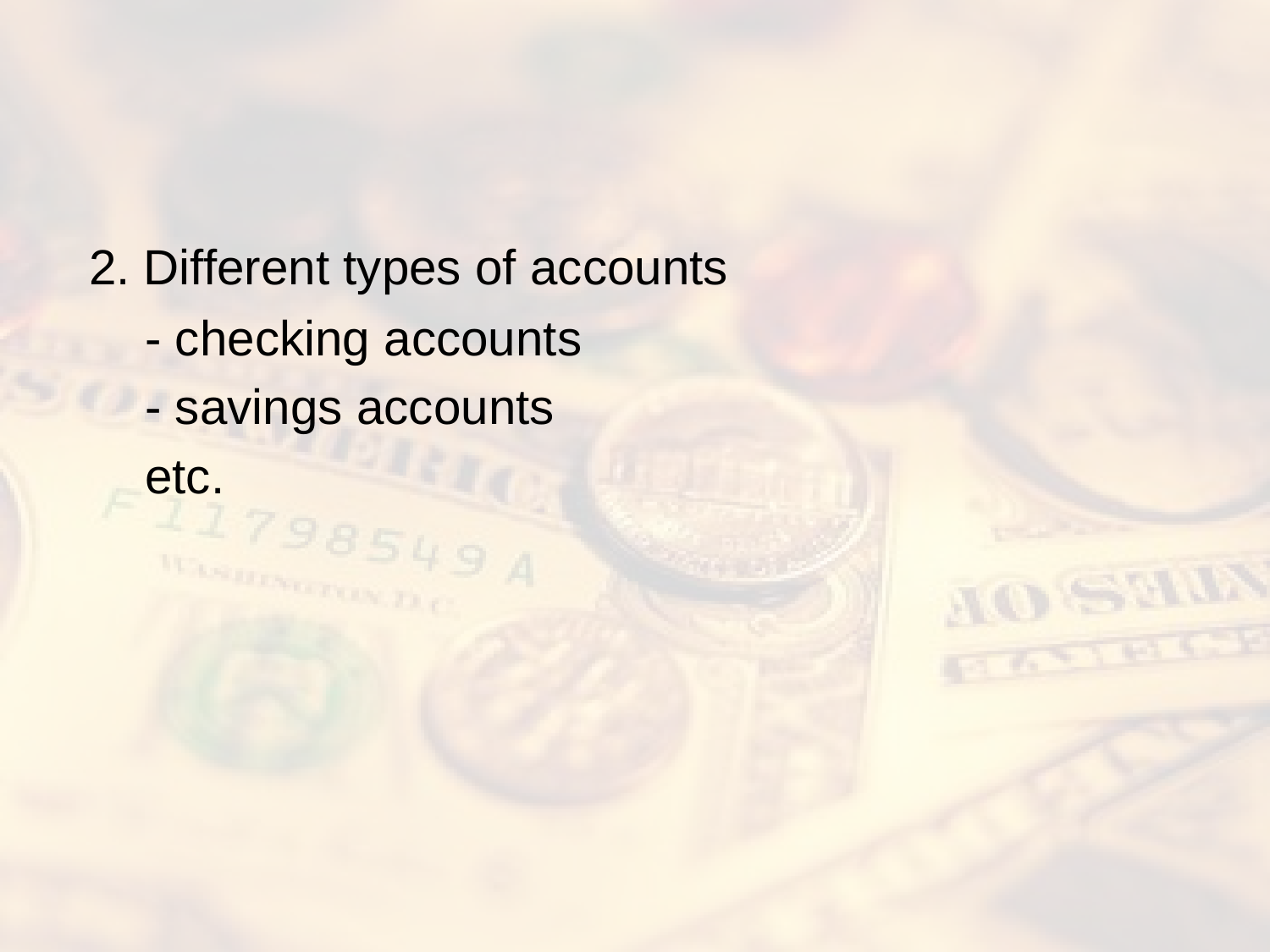

#
 2. Different types of accounts
     - checking accounts
     - savings accounts
     etc.